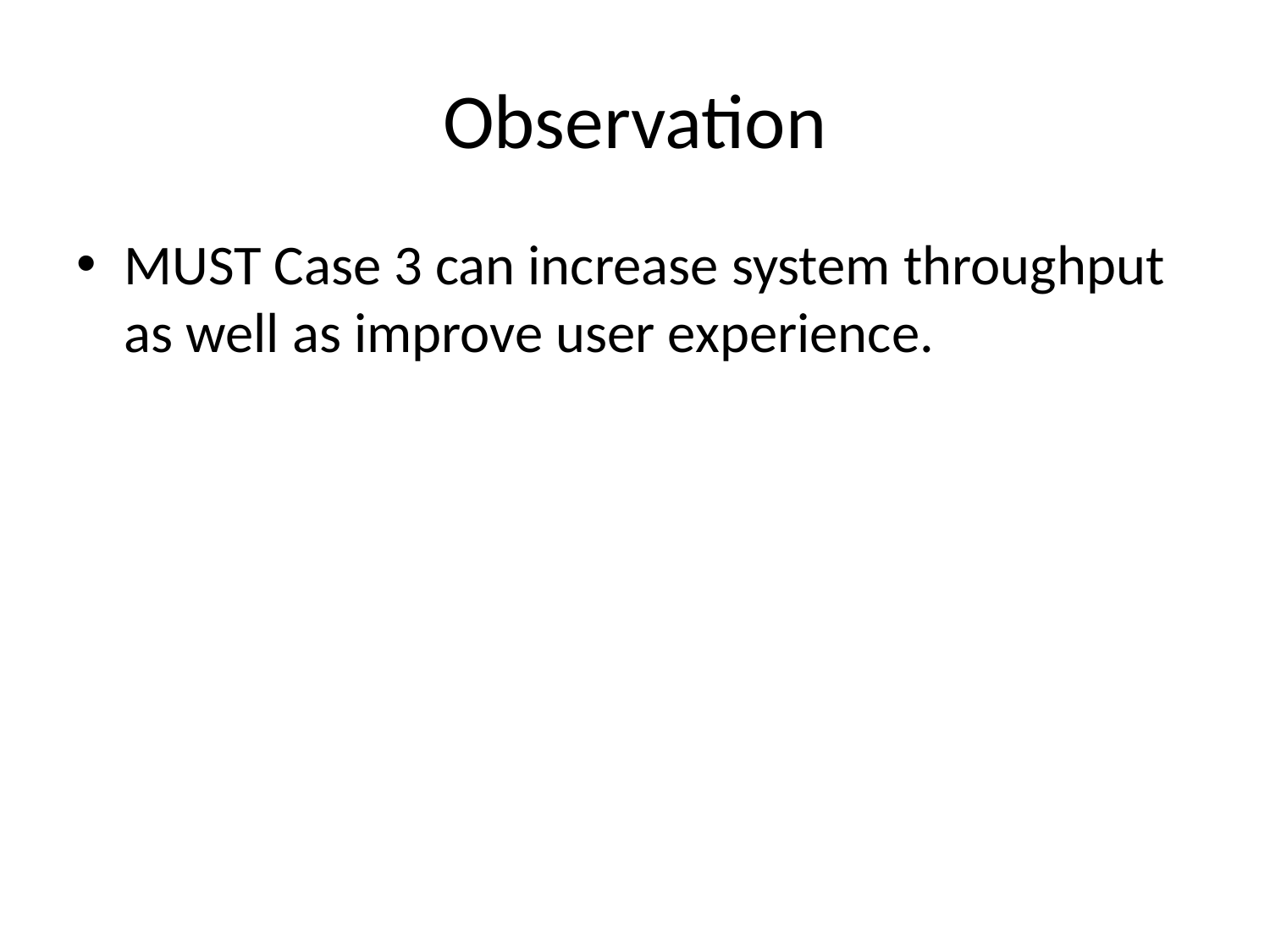

# Observation
MUST Case 3 can increase system throughput as well as improve user experience.